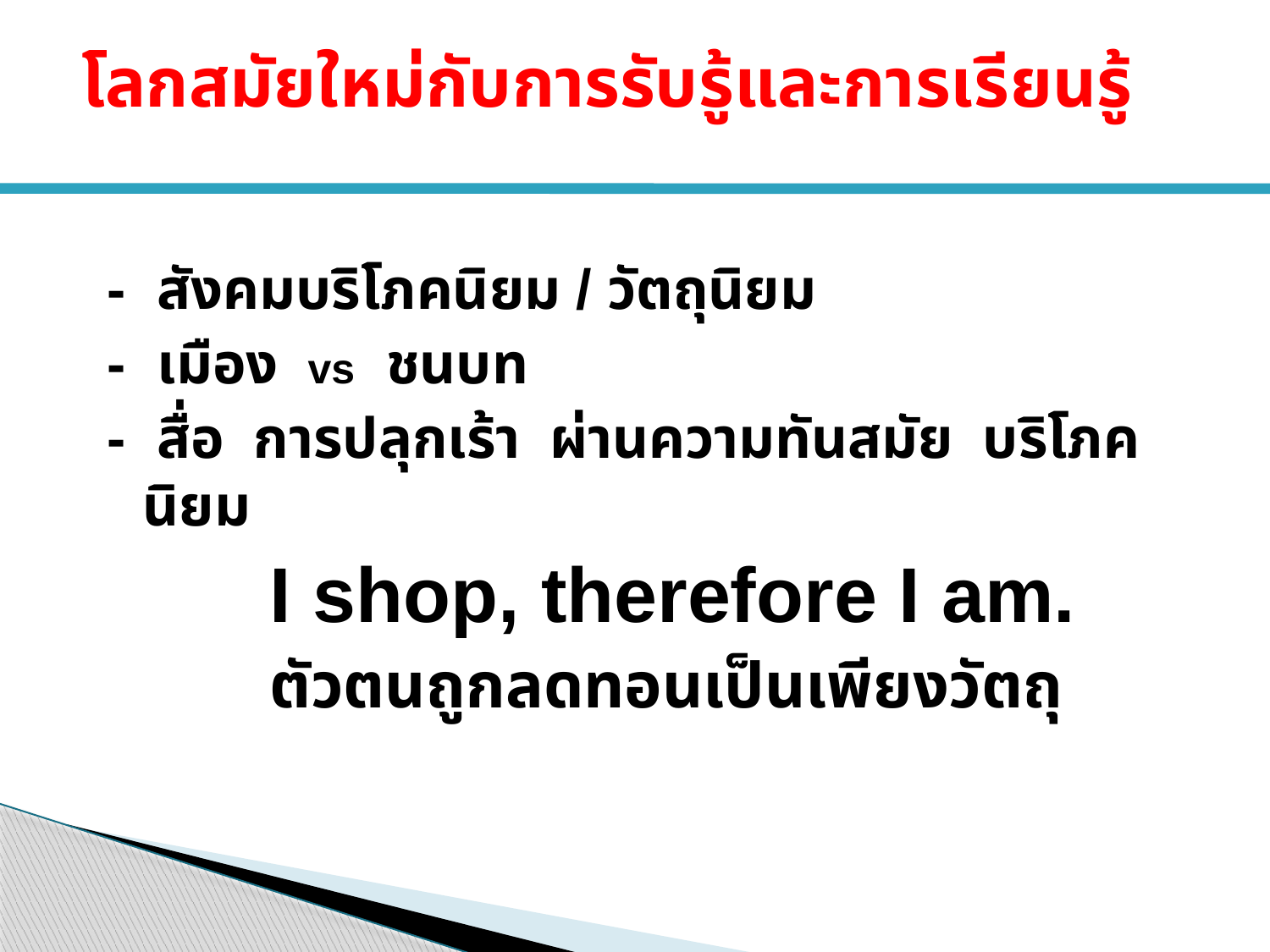

# โลกสมัยใหม่กับการรับรู้และการเรียนรู้
-  สังคมบริโภคนิยม / วัตถุนิยม
-  เมือง  vs  ชนบท
-  สื่อ  การปลุกเร้า  ผ่านความทันสมัย  บริโภคนิยม
		I shop, therefore I am.
		ตัวตนถูกลดทอนเป็นเพียงวัตถุ